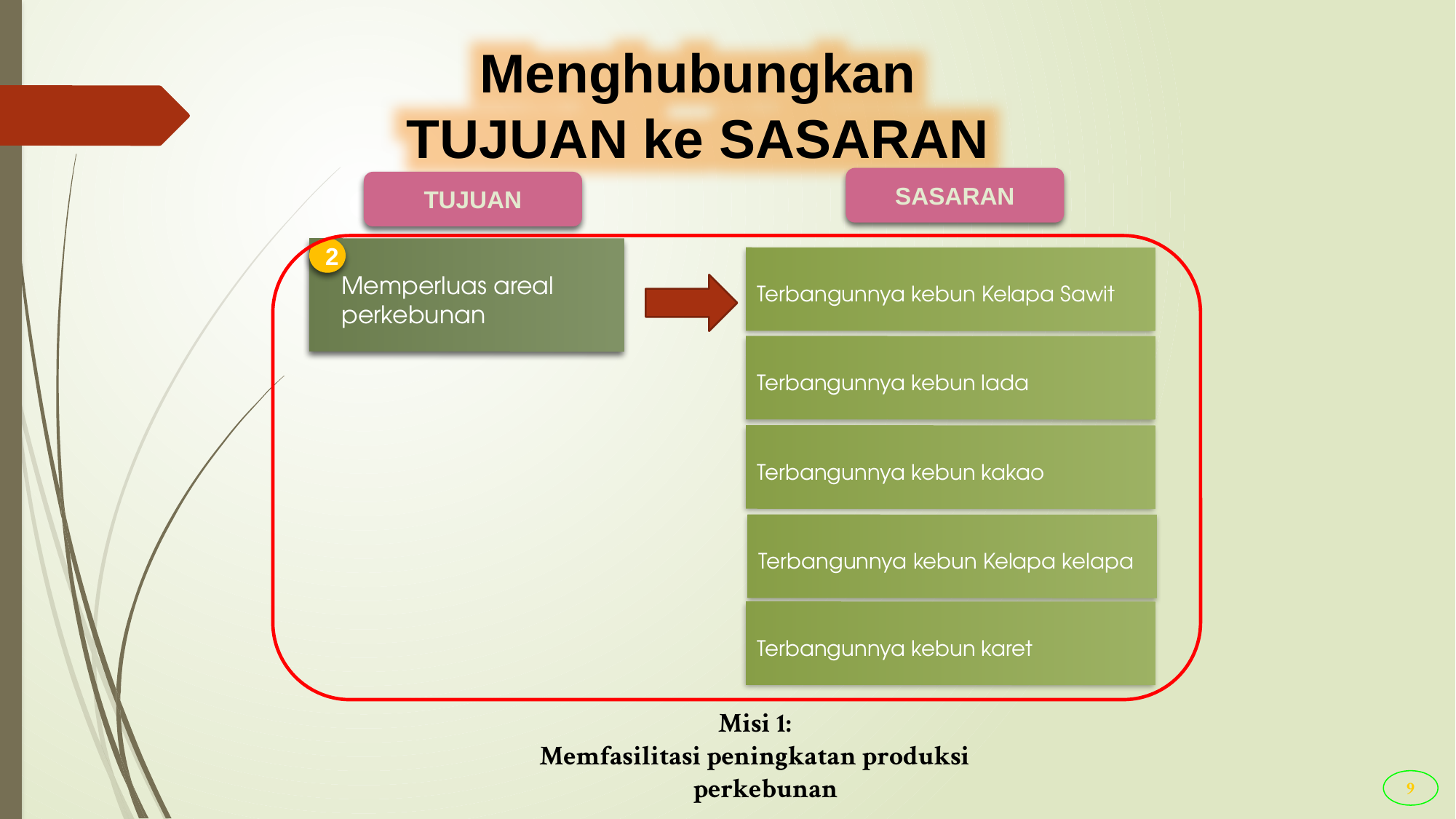

Menghubungkan TUJUAN ke SASARAN
Terbangunnya kebun Kelapa Sawit
SASARAN
TUJUAN
Terbangunnya kebun lada

Memperluas areal perkebunan
2
Terbangunnya kebun kakao

Terbangunnya kebun Kelapa kelapa
Terbangunnya kebun karet
Misi 1:
Memfasilitasi peningkatan produksi perkebunan